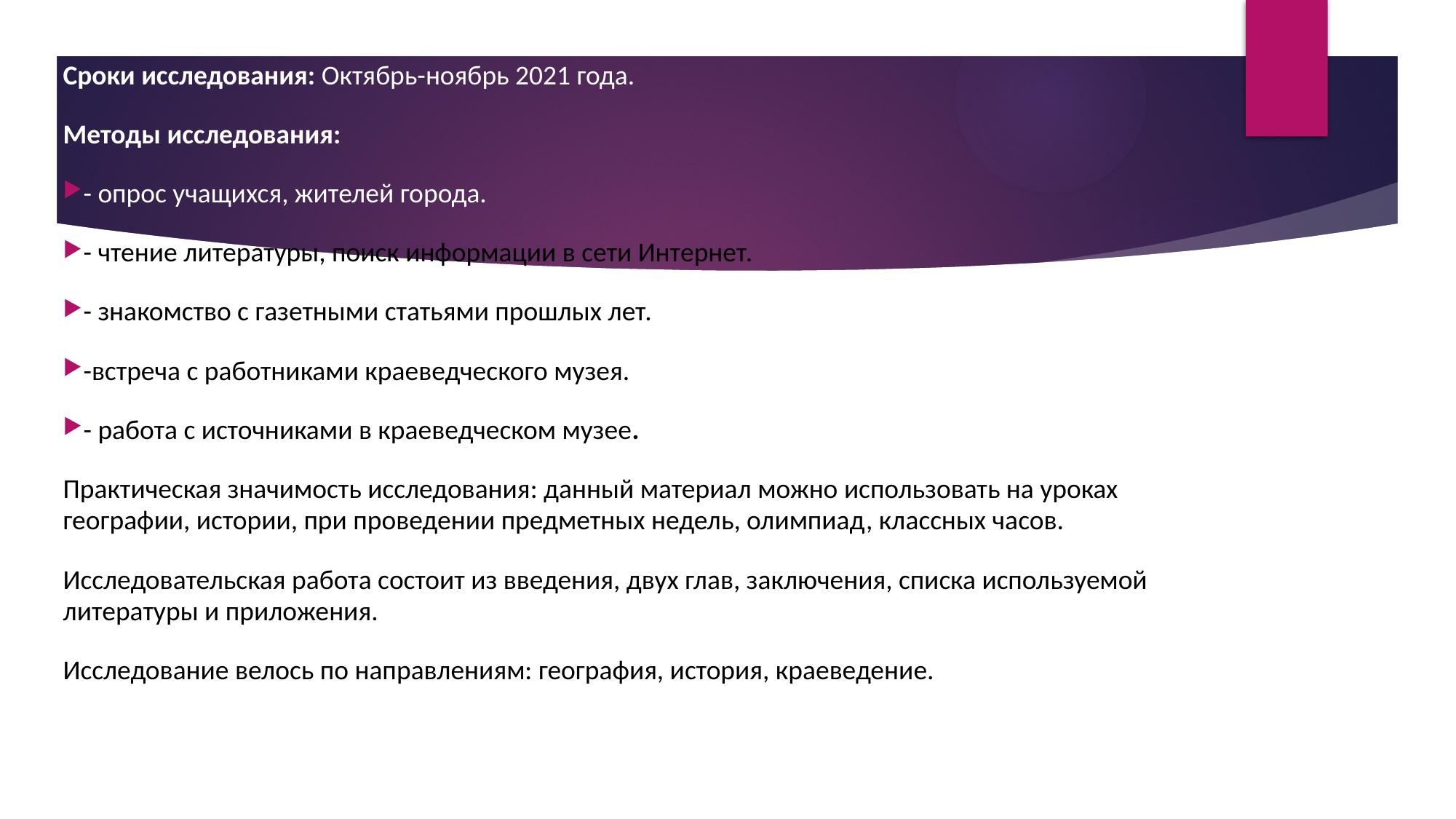

Сроки исследования: Октябрь-ноябрь 2021 года.
Методы исследования:
- опрос учащихся, жителей города.
- чтение литературы, поиск информации в сети Интернет.
- знакомство с газетными статьями прошлых лет.
-встреча с работниками краеведческого музея.
- работа с источниками в краеведческом музее.
Практическая значимость исследования: данный материал можно использовать на уроках географии, истории, при проведении предметных недель, олимпиад, классных часов.
Исследовательская работа состоит из введения, двух глав, заключения, списка используемой литературы и приложения.
Исследование велось по направлениям: география, история, краеведение.